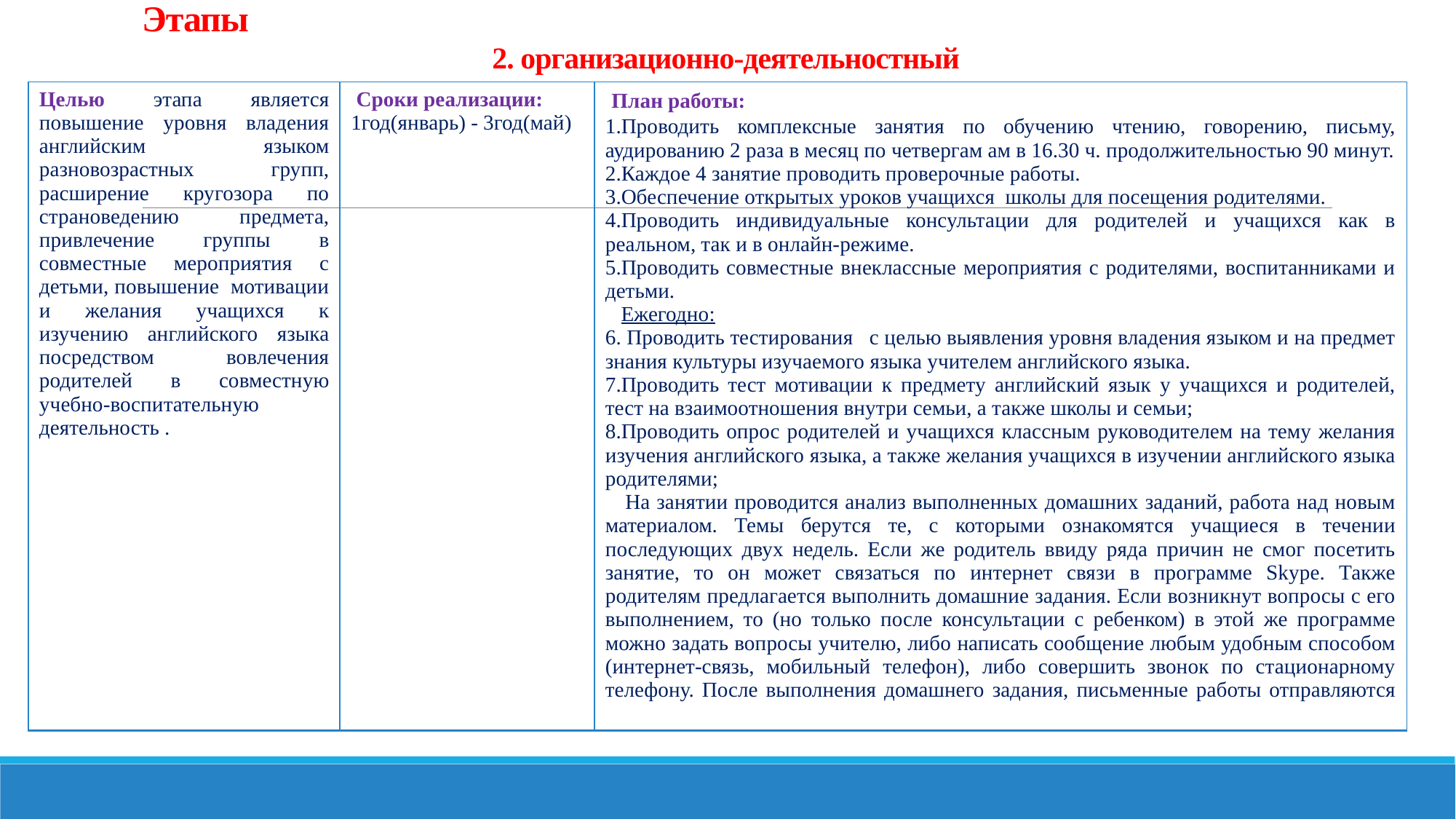

# Этапы 2. организационно-деятельностный
| Целью этапа является повышение уровня владения английским языком разновозрастных групп, расширение кругозора по страноведению предмета, привлечение группы в совместные мероприятия с детьми, повышение мотивации и желания учащихся к изучению английского языка посредством вовлечения родителей в совместную учебно-воспитательную деятельность . | Сроки реализации: 1год(январь) - 3год(май) | План работы: 1.Проводить комплексные занятия по обучению чтению, говорению, письму, аудированию 2 раза в месяц по четвергам ам в 16.30 ч. продолжительностью 90 минут. 2.Каждое 4 занятие проводить проверочные работы. 3.Обеспечение открытых уроков учащихся школы для посещения родителями. 4.Проводить индивидуальные консультации для родителей и учащихся как в реальном, так и в онлайн-режиме. 5.Проводить совместные внеклассные мероприятия с родителями, воспитанниками и детьми. Ежегодно: 6. Проводить тестирования с целью выявления уровня владения языком и на предмет знания культуры изучаемого языка учителем английского языка. 7.Проводить тест мотивации к предмету английский язык у учащихся и родителей, тест на взаимоотношения внутри семьи, а также школы и семьи; 8.Проводить опрос родителей и учащихся классным руководителем на тему желания изучения английского языка, а также желания учащихся в изучении английского языка родителями; На занятии проводится анализ выполненных домашних заданий, работа над новым материалом. Темы берутся те, с которыми ознакомятся учащиеся в течении последующих двух недель. Если же родитель ввиду ряда причин не смог посетить занятие, то он может связаться по интернет связи в программе Skype. Также родителям предлагается выполнить домашние задания. Если возникнут вопросы с его выполнением, то (но только после консультации с ребенком) в этой же программе можно задать вопросы учителю, либо написать сообщение любым удобным способом (интернет-связь, мобильный телефон), либо совершить звонок по стационарному телефону. После выполнения домашнего задания, письменные работы отправляются электронной почтой учителя. |
| --- | --- | --- |